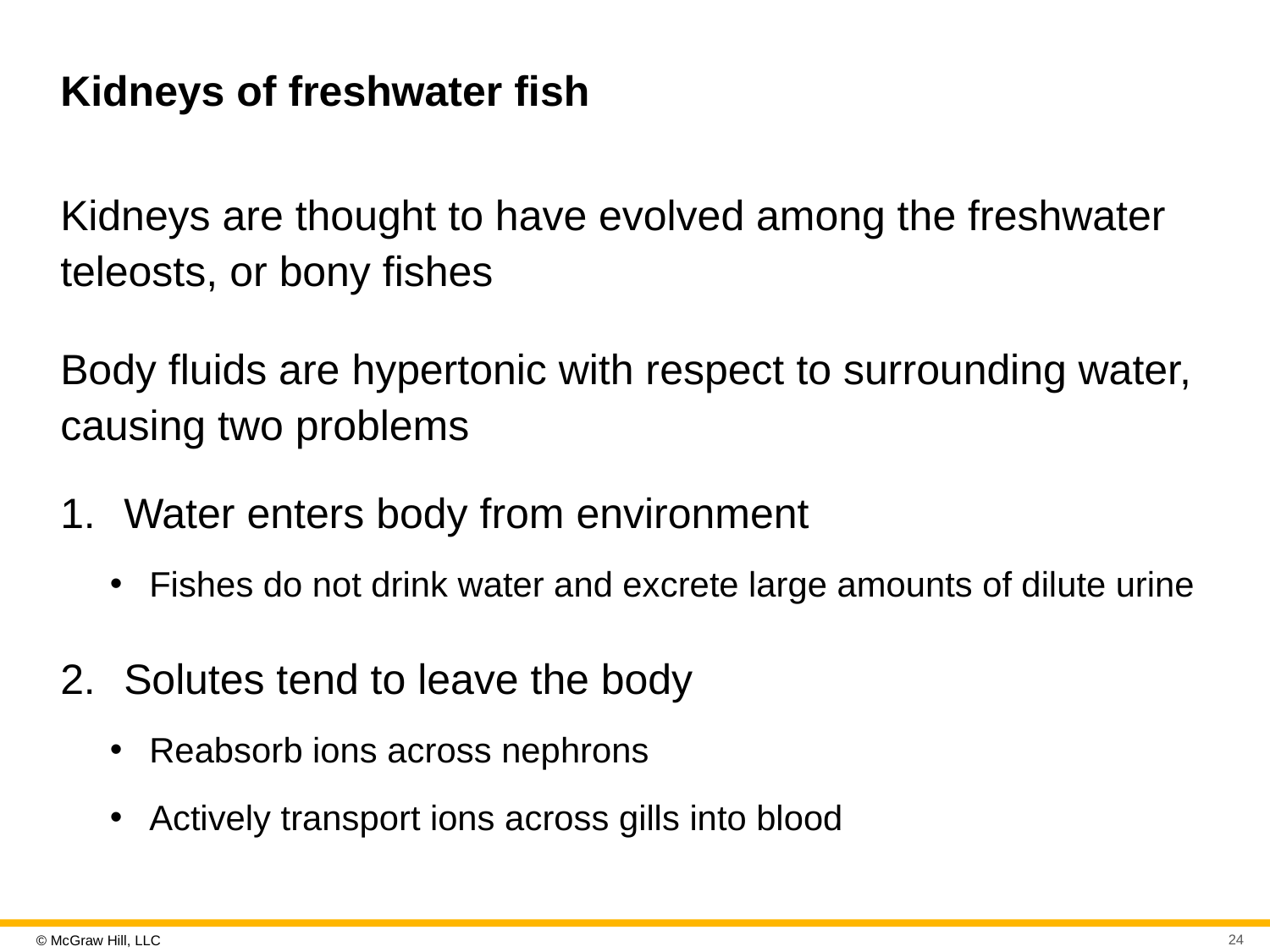

# Kidneys of freshwater fish
Kidneys are thought to have evolved among the freshwater teleosts, or bony fishes
Body fluids are hypertonic with respect to surrounding water, causing two problems
Water enters body from environment
Fishes do not drink water and excrete large amounts of dilute urine
Solutes tend to leave the body
Reabsorb ions across nephrons
Actively transport ions across gills into blood
24